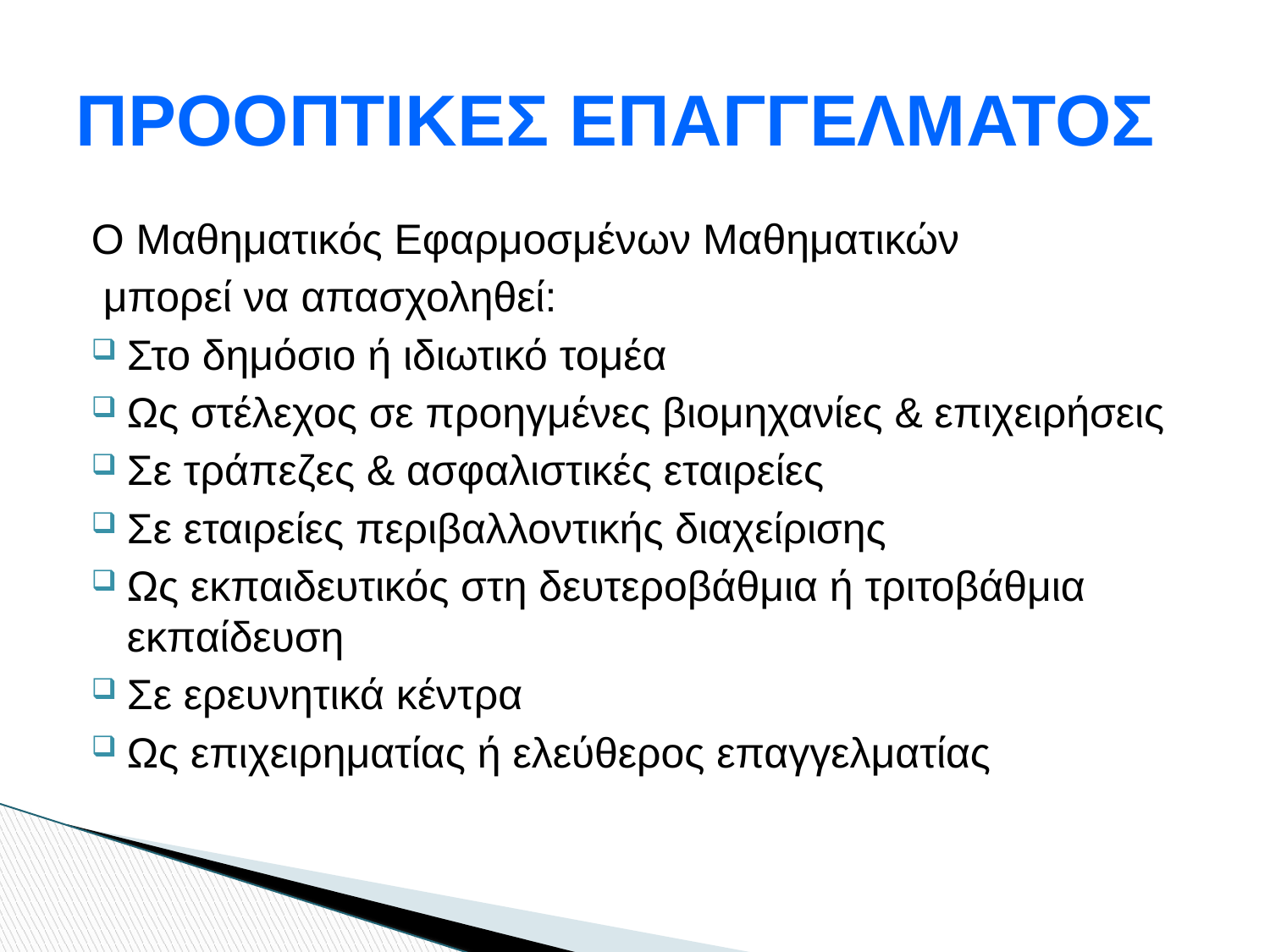

# ΠΡΟΟΠΤΙΚΕΣ ΕΠΑΓΓΕΛΜΑΤΟΣ
Ο Μαθηματικός Εφαρμοσμένων Μαθηματικών
 μπορεί να απασχοληθεί:
Στο δημόσιο ή ιδιωτικό τομέα
Ως στέλεχος σε προηγμένες βιομηχανίες & επιχειρήσεις
Σε τράπεζες & ασφαλιστικές εταιρείες
Σε εταιρείες περιβαλλοντικής διαχείρισης
Ως εκπαιδευτικός στη δευτεροβάθμια ή τριτοβάθμια εκπαίδευση
Σε ερευνητικά κέντρα
Ως επιχειρηματίας ή ελεύθερος επαγγελματίας